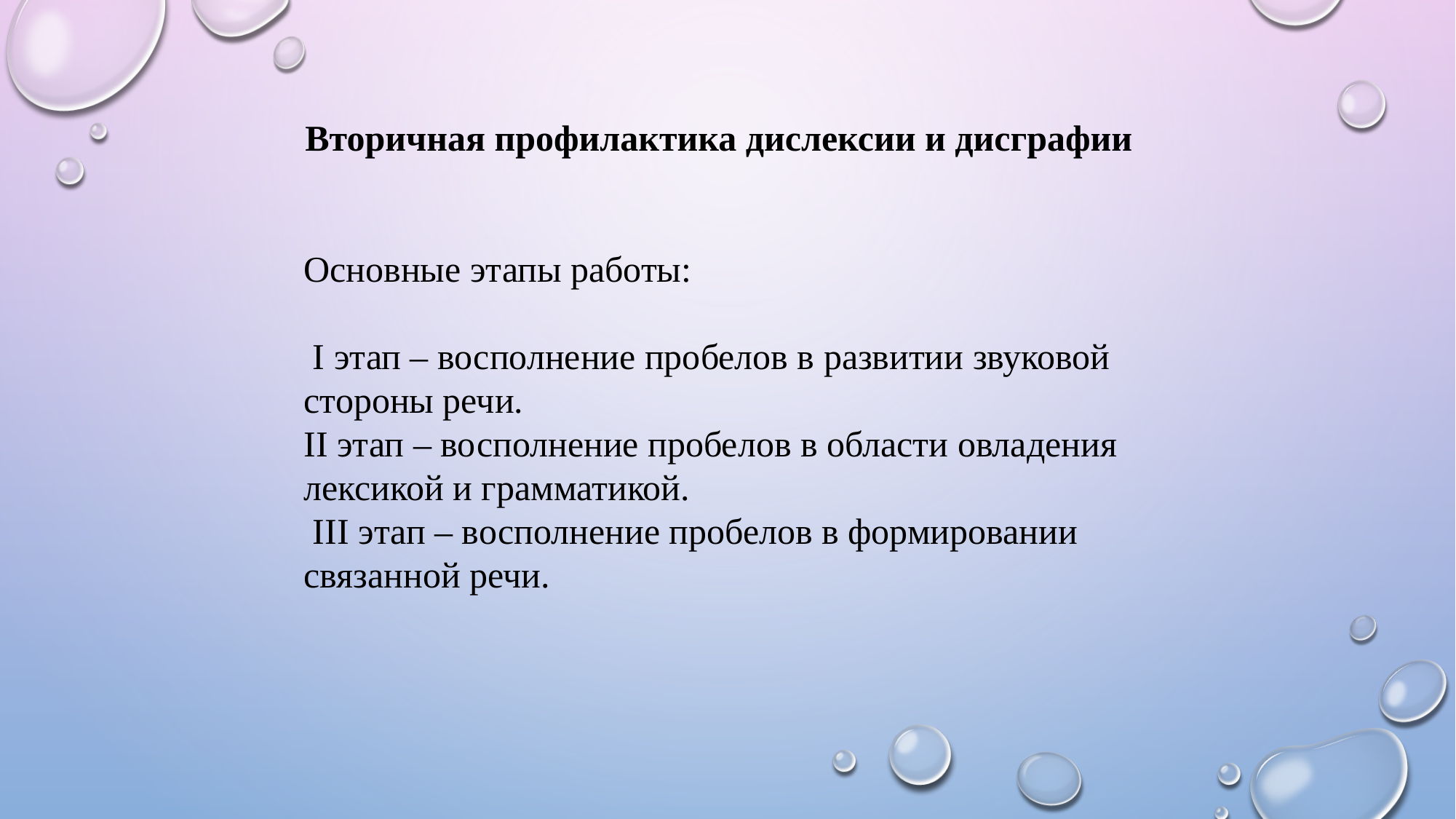

Вторичная профилактика дислексии и дисграфии

 
Основные этапы работы:

 I этап – восполнение пробелов в развитии звуковой стороны речи.
II этап – восполнение пробелов в области овладения лексикой и грамматикой.
 III этап – восполнение пробелов в формировании связанной речи.